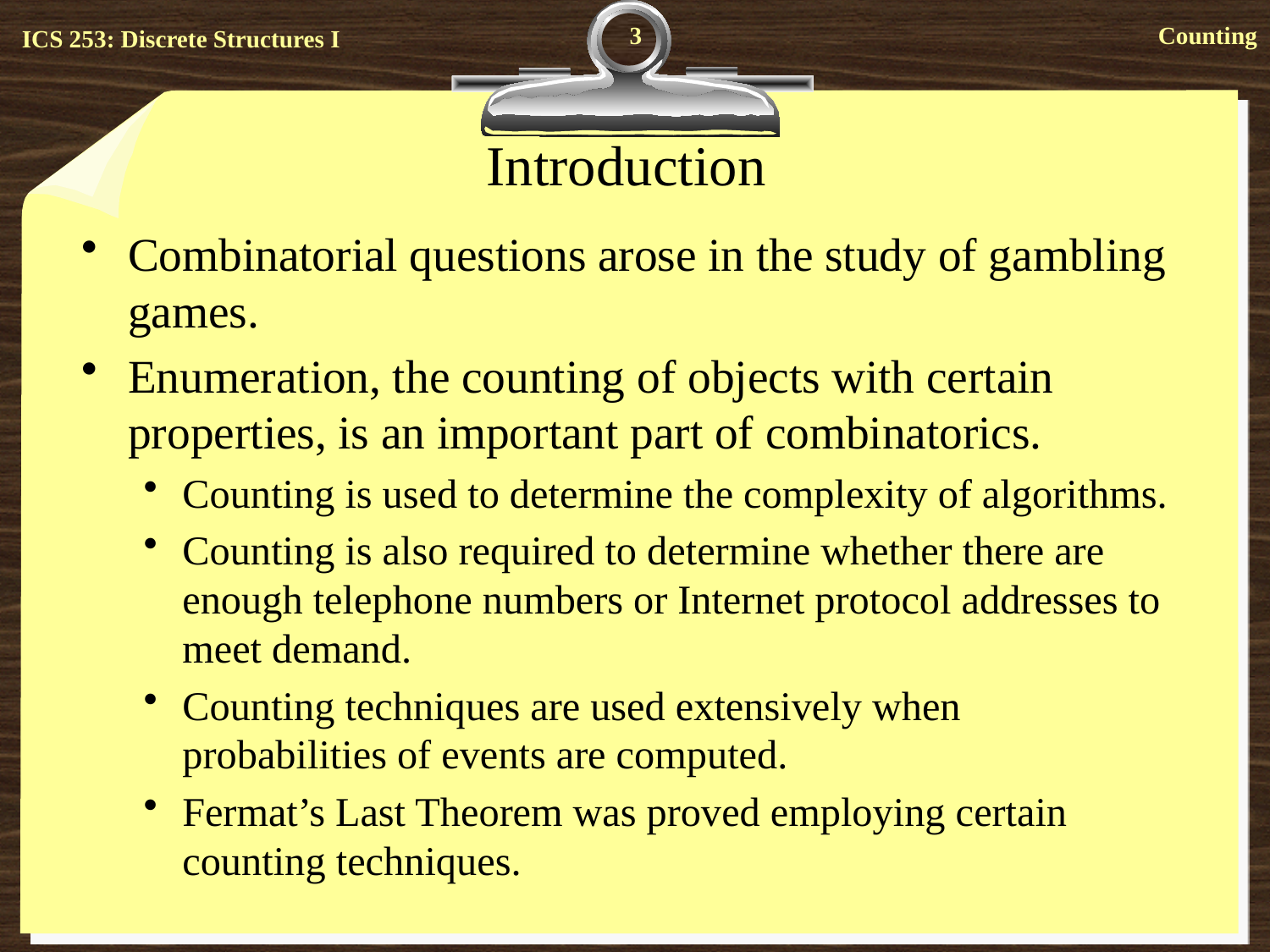

3
# Introduction
Combinatorial questions arose in the study of gambling games.
Enumeration, the counting of objects with certain properties, is an important part of combinatorics.
Counting is used to determine the complexity of algorithms.
Counting is also required to determine whether there are enough telephone numbers or Internet protocol addresses to meet demand.
Counting techniques are used extensively when probabilities of events are computed.
Fermat’s Last Theorem was proved employing certain counting techniques.